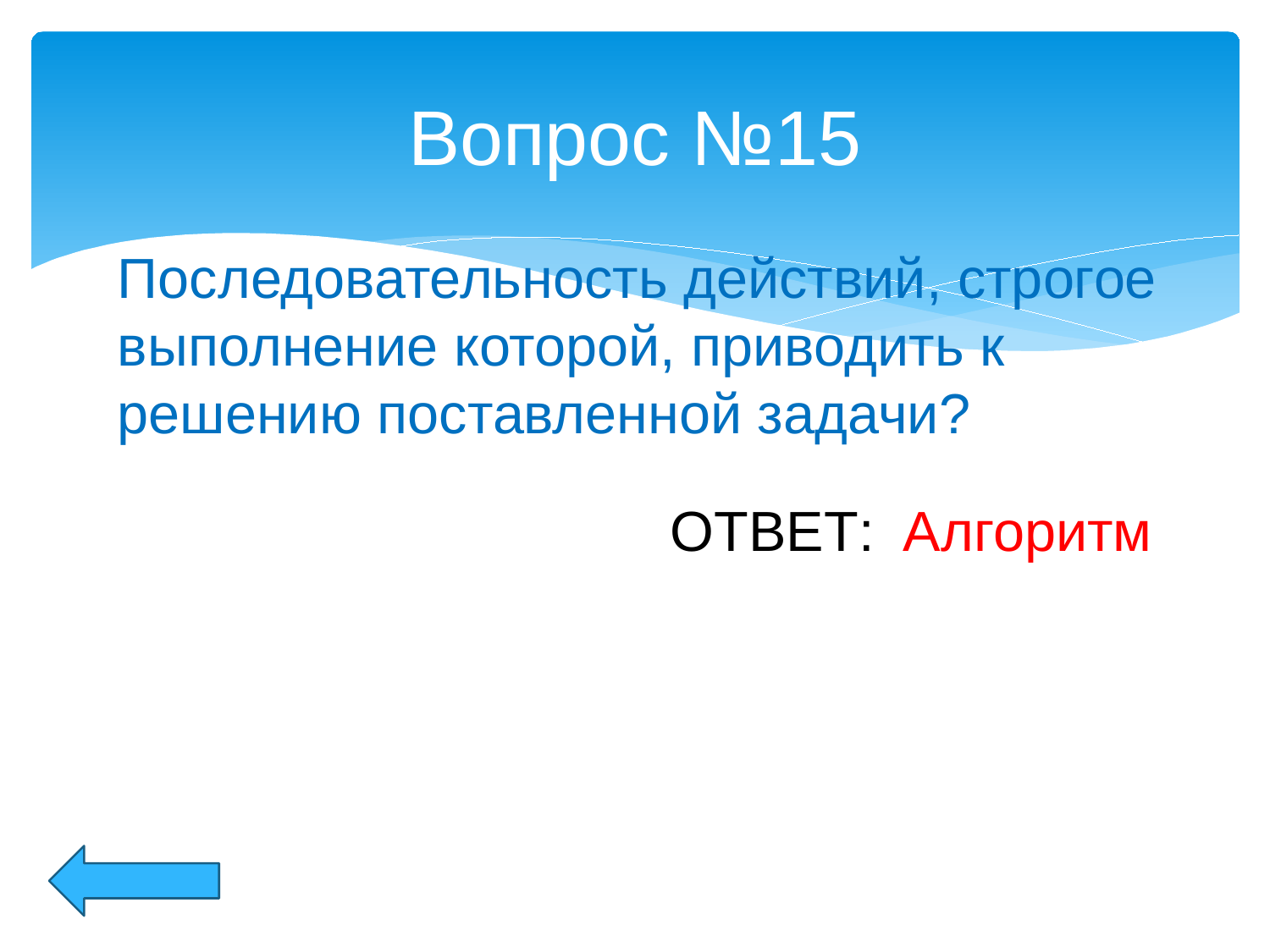

# Вопрос №15
Последовательность действий, строгое выполнение которой, приводить к решению поставленной задачи?
Алгоритм
ОТВЕТ: